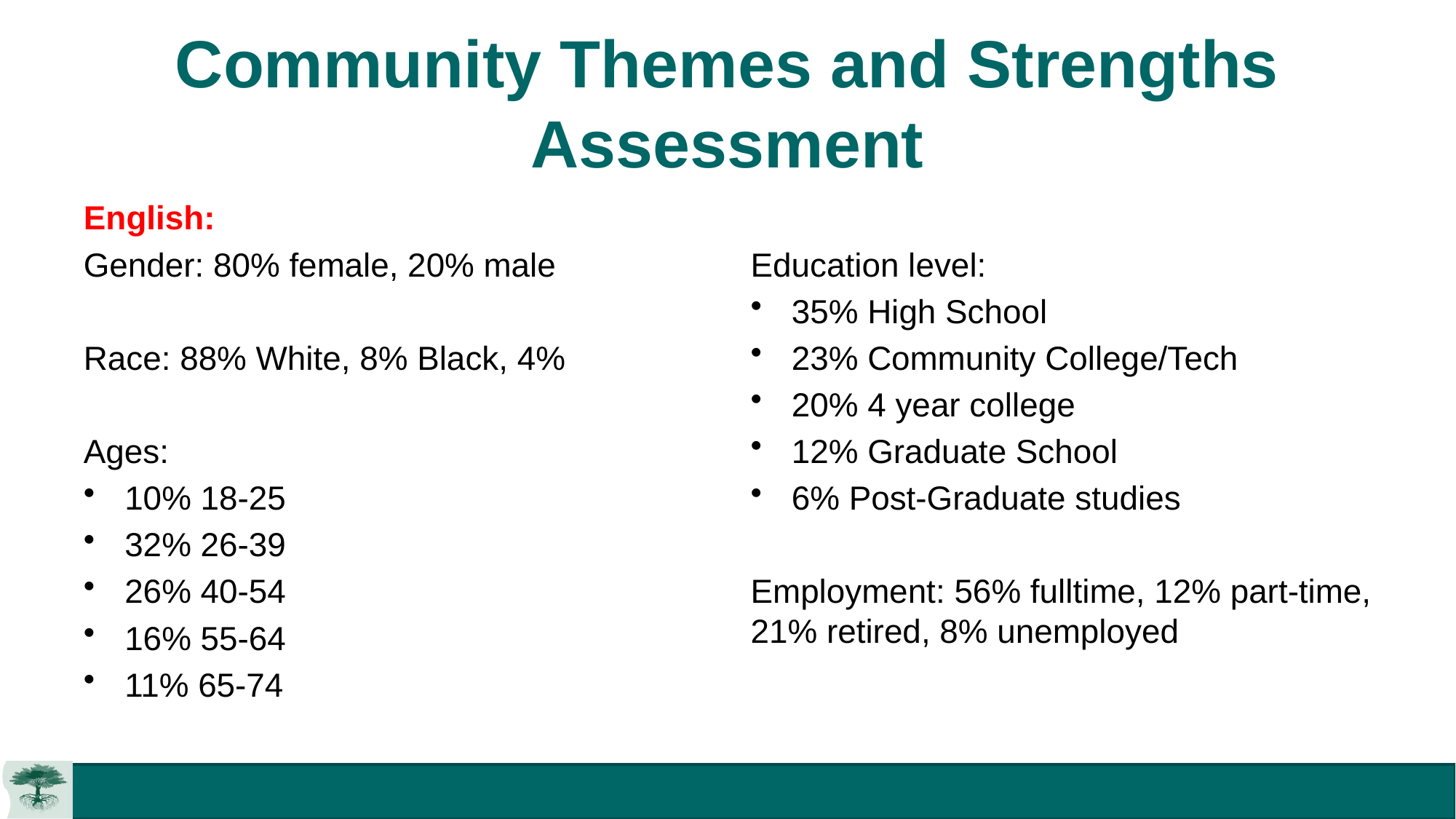

# Community Themes and Strengths Assessment
English:
Gender: 80% female, 20% male

Race: 88% White, 8% Black, 4%

Ages:
10% 18-25
32% 26-39
26% 40-54
16% 55-64
11% 65-74

Education level:
35% High School
23% Community College/Tech
20% 4 year college
12% Graduate School
6% Post-Graduate studies

Employment: 56% fulltime, 12% part-time, 21% retired, 8% unemployed